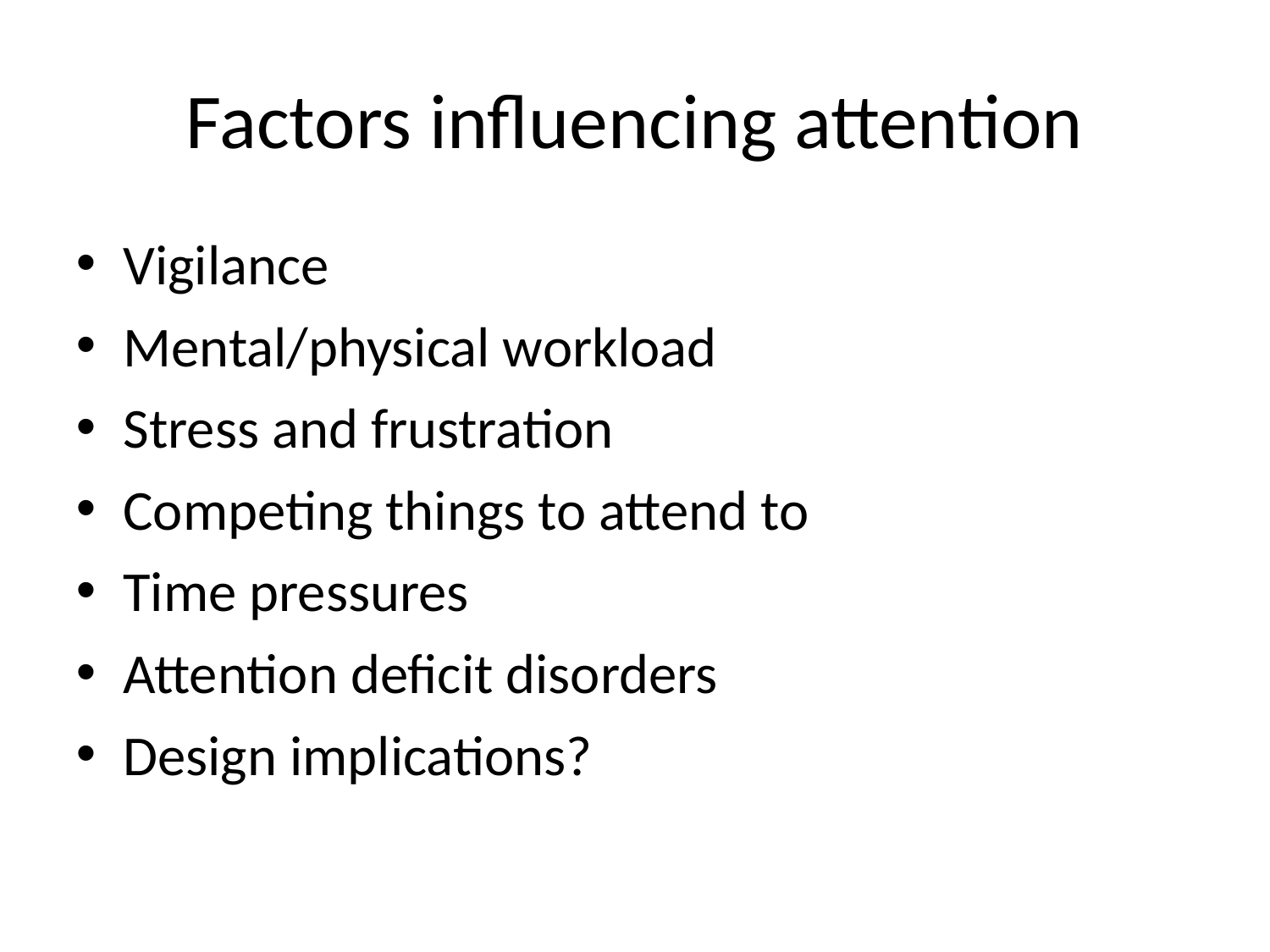

Factors influencing attention
Vigilance
Mental/physical workload
Stress and frustration
Competing things to attend to
Time pressures
Attention deficit disorders
Design implications?